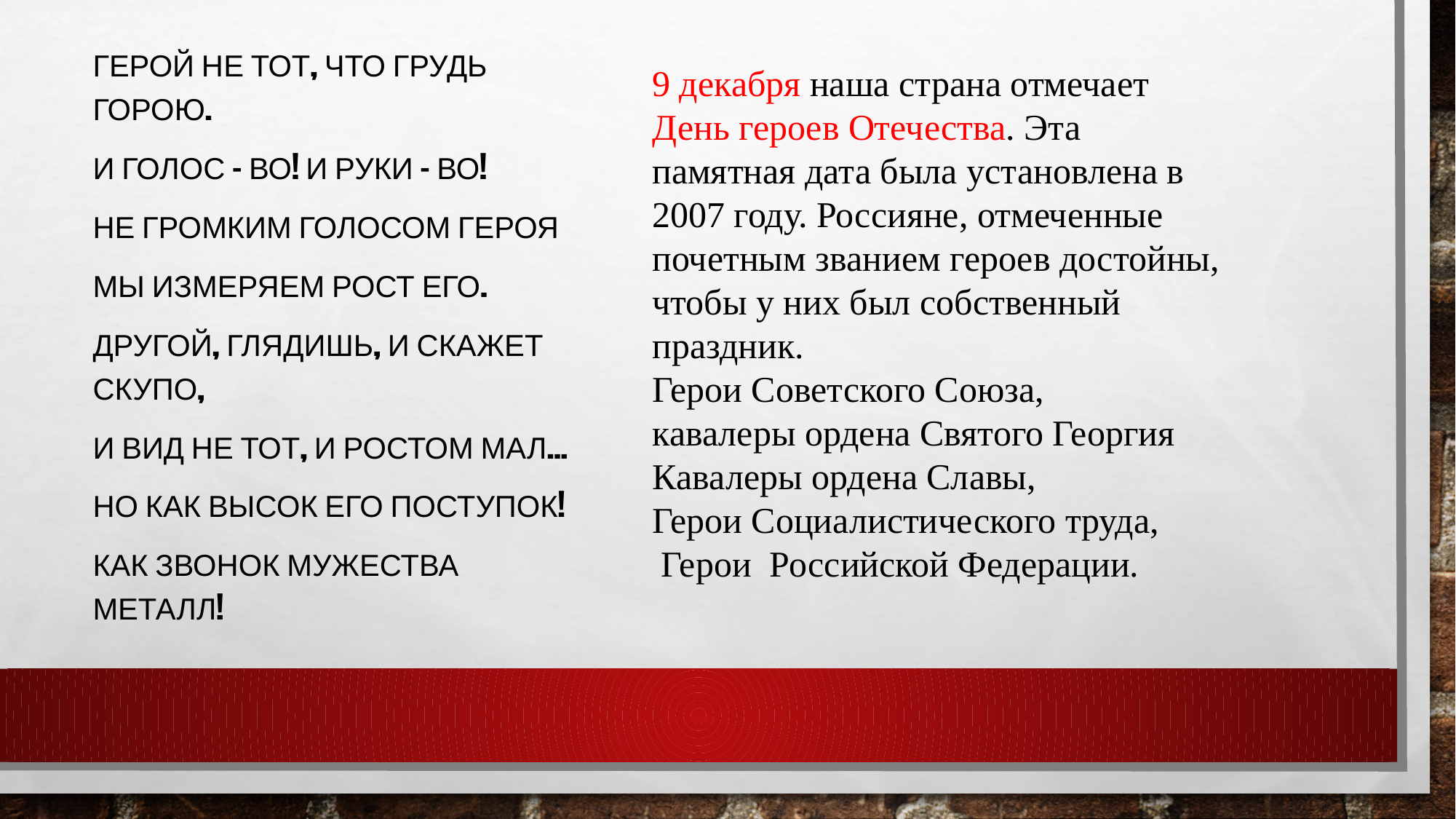

9 декабря наша страна отмечает День героев Отечества. Эта памятная дата была установлена в 2007 году. Россияне, отмеченные почетным званием героев достойны, чтобы у них был собственный праздник.
Герои Советского Союза,
кавалеры ордена Святого Георгия
Кавалеры ордена Славы,
Герои Социалистического труда,
 Герои  Российской Федерации.
Герой не тот, что грудь горою.
И голос – во! И руки – во!
Не громким голосом героя
Мы измеряем рост его.
Другой, глядишь, и скажет скупо,
И вид не тот, и ростом мал...
Но как высок его поступок!
Как звонок мужества металл!